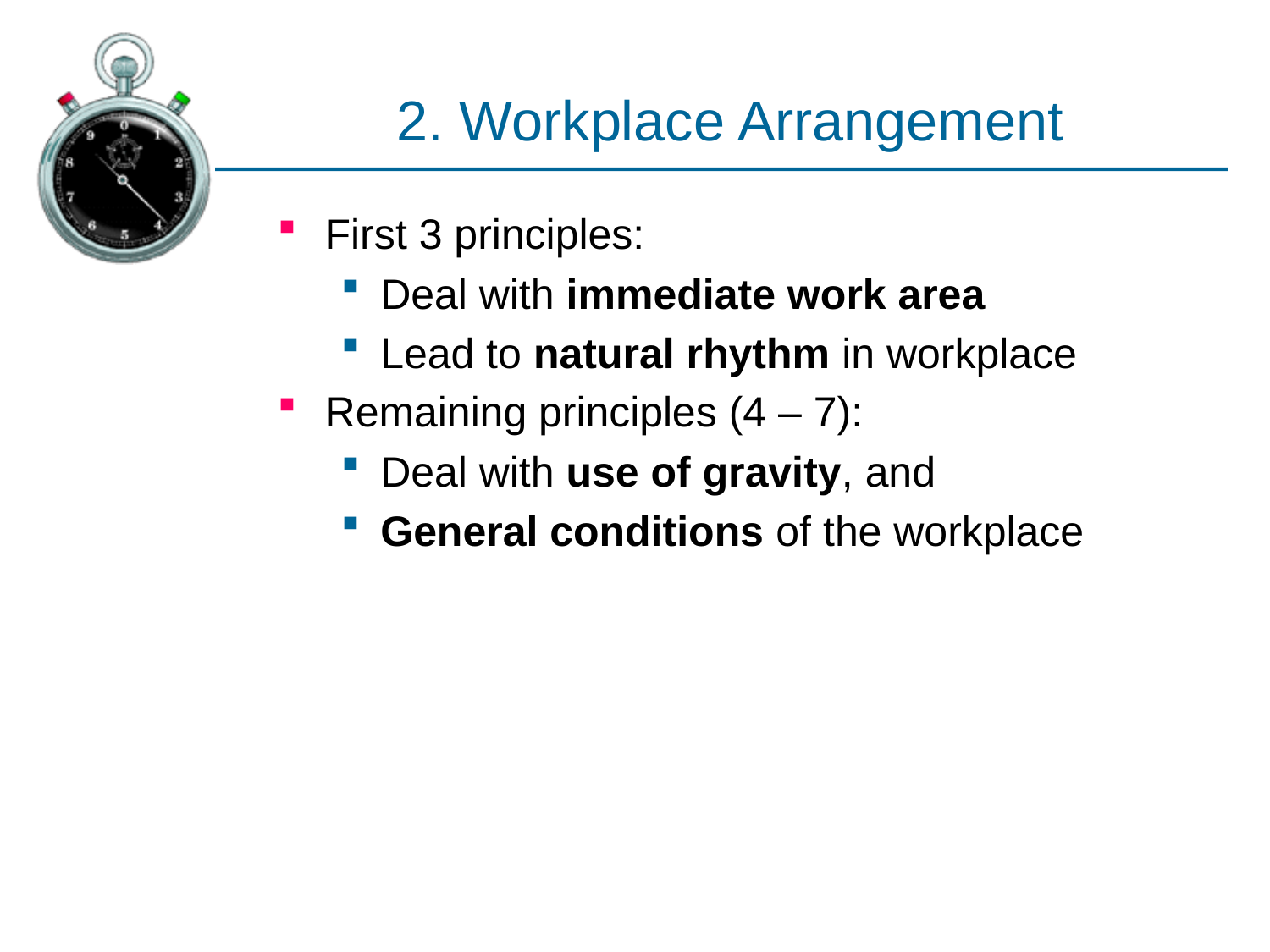

# 2. Workplace Arrangement
First 3 principles:
Deal with immediate work area
Lead to natural rhythm in workplace
Remaining principles (4 – 7):
Deal with use of gravity, and
General conditions of the workplace